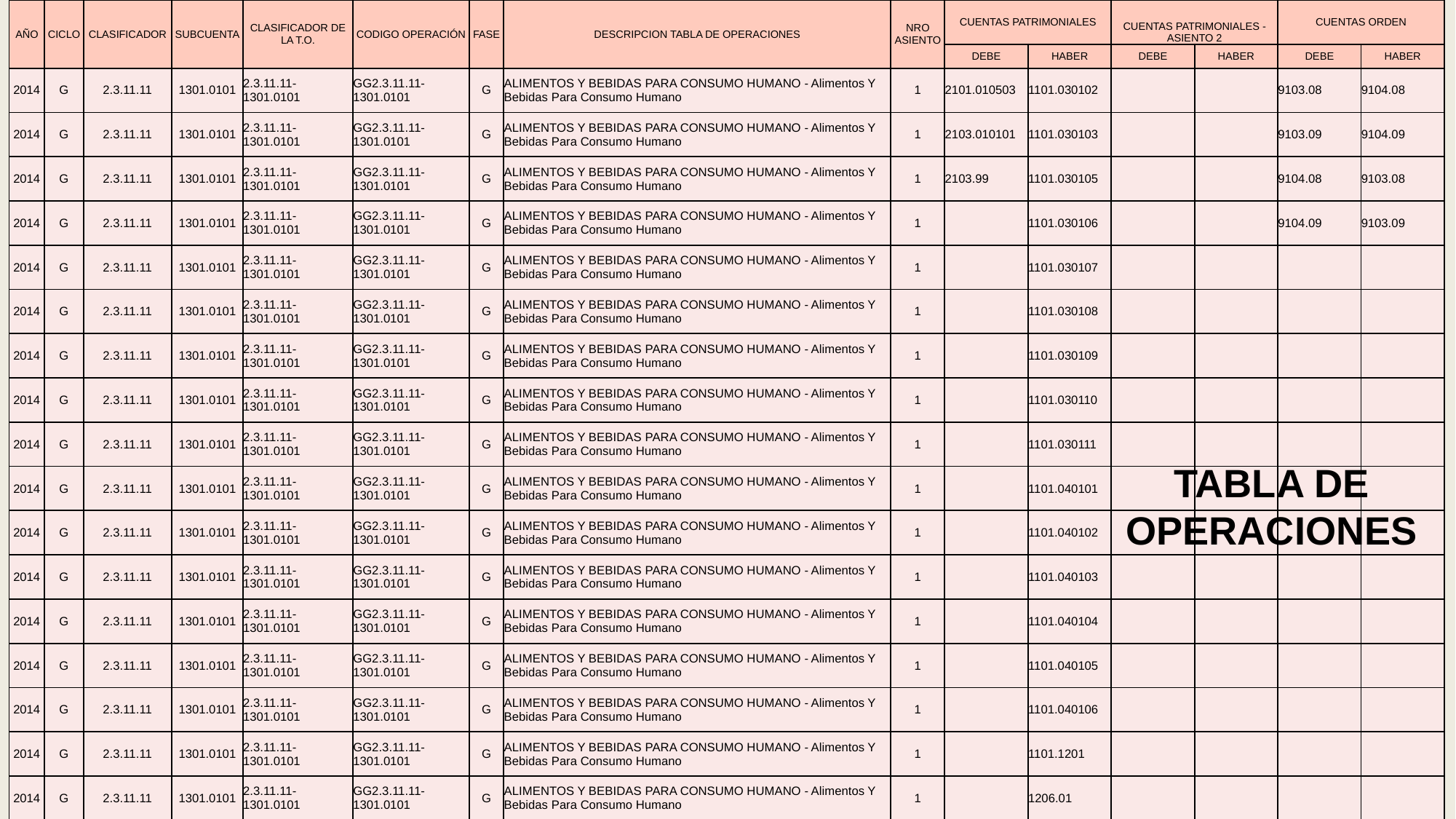

| AÑO | CICLO | CLASIFICADOR | SUBCUENTA | CLASIFICADOR DE LA T.O. | CODIGO OPERACIÓN | FASE | DESCRIPCION TABLA DE OPERACIONES | NRO ASIENTO | CUENTAS PATRIMONIALES |  | CUENTAS PATRIMONIALES - ASIENTO 2 |  | CUENTAS ORDEN |  |
| --- | --- | --- | --- | --- | --- | --- | --- | --- | --- | --- | --- | --- | --- | --- |
|  |  |  |  |  |  |  |  |  | DEBE | HABER | DEBE | HABER | DEBE | HABER |
| 2014 | G | 2.3.11.11 | 1301.0101 | 2.3.11.11-1301.0101 | GG2.3.11.11-1301.0101 | G | ALIMENTOS Y BEBIDAS PARA CONSUMO HUMANO - Alimentos Y Bebidas Para Consumo Humano | 1 | 2101.010503 | 1101.030102 |  |  | 9103.08 | 9104.08 |
| 2014 | G | 2.3.11.11 | 1301.0101 | 2.3.11.11-1301.0101 | GG2.3.11.11-1301.0101 | G | ALIMENTOS Y BEBIDAS PARA CONSUMO HUMANO - Alimentos Y Bebidas Para Consumo Humano | 1 | 2103.010101 | 1101.030103 |  |  | 9103.09 | 9104.09 |
| 2014 | G | 2.3.11.11 | 1301.0101 | 2.3.11.11-1301.0101 | GG2.3.11.11-1301.0101 | G | ALIMENTOS Y BEBIDAS PARA CONSUMO HUMANO - Alimentos Y Bebidas Para Consumo Humano | 1 | 2103.99 | 1101.030105 |  |  | 9104.08 | 9103.08 |
| 2014 | G | 2.3.11.11 | 1301.0101 | 2.3.11.11-1301.0101 | GG2.3.11.11-1301.0101 | G | ALIMENTOS Y BEBIDAS PARA CONSUMO HUMANO - Alimentos Y Bebidas Para Consumo Humano | 1 |  | 1101.030106 |  |  | 9104.09 | 9103.09 |
| 2014 | G | 2.3.11.11 | 1301.0101 | 2.3.11.11-1301.0101 | GG2.3.11.11-1301.0101 | G | ALIMENTOS Y BEBIDAS PARA CONSUMO HUMANO - Alimentos Y Bebidas Para Consumo Humano | 1 |  | 1101.030107 |  |  |  |  |
| 2014 | G | 2.3.11.11 | 1301.0101 | 2.3.11.11-1301.0101 | GG2.3.11.11-1301.0101 | G | ALIMENTOS Y BEBIDAS PARA CONSUMO HUMANO - Alimentos Y Bebidas Para Consumo Humano | 1 |  | 1101.030108 |  |  |  |  |
| 2014 | G | 2.3.11.11 | 1301.0101 | 2.3.11.11-1301.0101 | GG2.3.11.11-1301.0101 | G | ALIMENTOS Y BEBIDAS PARA CONSUMO HUMANO - Alimentos Y Bebidas Para Consumo Humano | 1 |  | 1101.030109 |  |  |  |  |
| 2014 | G | 2.3.11.11 | 1301.0101 | 2.3.11.11-1301.0101 | GG2.3.11.11-1301.0101 | G | ALIMENTOS Y BEBIDAS PARA CONSUMO HUMANO - Alimentos Y Bebidas Para Consumo Humano | 1 |  | 1101.030110 |  |  |  |  |
| 2014 | G | 2.3.11.11 | 1301.0101 | 2.3.11.11-1301.0101 | GG2.3.11.11-1301.0101 | G | ALIMENTOS Y BEBIDAS PARA CONSUMO HUMANO - Alimentos Y Bebidas Para Consumo Humano | 1 |  | 1101.030111 |  |  |  |  |
| 2014 | G | 2.3.11.11 | 1301.0101 | 2.3.11.11-1301.0101 | GG2.3.11.11-1301.0101 | G | ALIMENTOS Y BEBIDAS PARA CONSUMO HUMANO - Alimentos Y Bebidas Para Consumo Humano | 1 |  | 1101.040101 |  |  |  |  |
| 2014 | G | 2.3.11.11 | 1301.0101 | 2.3.11.11-1301.0101 | GG2.3.11.11-1301.0101 | G | ALIMENTOS Y BEBIDAS PARA CONSUMO HUMANO - Alimentos Y Bebidas Para Consumo Humano | 1 |  | 1101.040102 |  |  |  |  |
| 2014 | G | 2.3.11.11 | 1301.0101 | 2.3.11.11-1301.0101 | GG2.3.11.11-1301.0101 | G | ALIMENTOS Y BEBIDAS PARA CONSUMO HUMANO - Alimentos Y Bebidas Para Consumo Humano | 1 |  | 1101.040103 |  |  |  |  |
| 2014 | G | 2.3.11.11 | 1301.0101 | 2.3.11.11-1301.0101 | GG2.3.11.11-1301.0101 | G | ALIMENTOS Y BEBIDAS PARA CONSUMO HUMANO - Alimentos Y Bebidas Para Consumo Humano | 1 |  | 1101.040104 |  |  |  |  |
| 2014 | G | 2.3.11.11 | 1301.0101 | 2.3.11.11-1301.0101 | GG2.3.11.11-1301.0101 | G | ALIMENTOS Y BEBIDAS PARA CONSUMO HUMANO - Alimentos Y Bebidas Para Consumo Humano | 1 |  | 1101.040105 |  |  |  |  |
| 2014 | G | 2.3.11.11 | 1301.0101 | 2.3.11.11-1301.0101 | GG2.3.11.11-1301.0101 | G | ALIMENTOS Y BEBIDAS PARA CONSUMO HUMANO - Alimentos Y Bebidas Para Consumo Humano | 1 |  | 1101.040106 |  |  |  |  |
| 2014 | G | 2.3.11.11 | 1301.0101 | 2.3.11.11-1301.0101 | GG2.3.11.11-1301.0101 | G | ALIMENTOS Y BEBIDAS PARA CONSUMO HUMANO - Alimentos Y Bebidas Para Consumo Humano | 1 |  | 1101.1201 |  |  |  |  |
| 2014 | G | 2.3.11.11 | 1301.0101 | 2.3.11.11-1301.0101 | GG2.3.11.11-1301.0101 | G | ALIMENTOS Y BEBIDAS PARA CONSUMO HUMANO - Alimentos Y Bebidas Para Consumo Humano | 1 |  | 1206.01 |  |  |  |  |
TABLA DE OPERACIONES